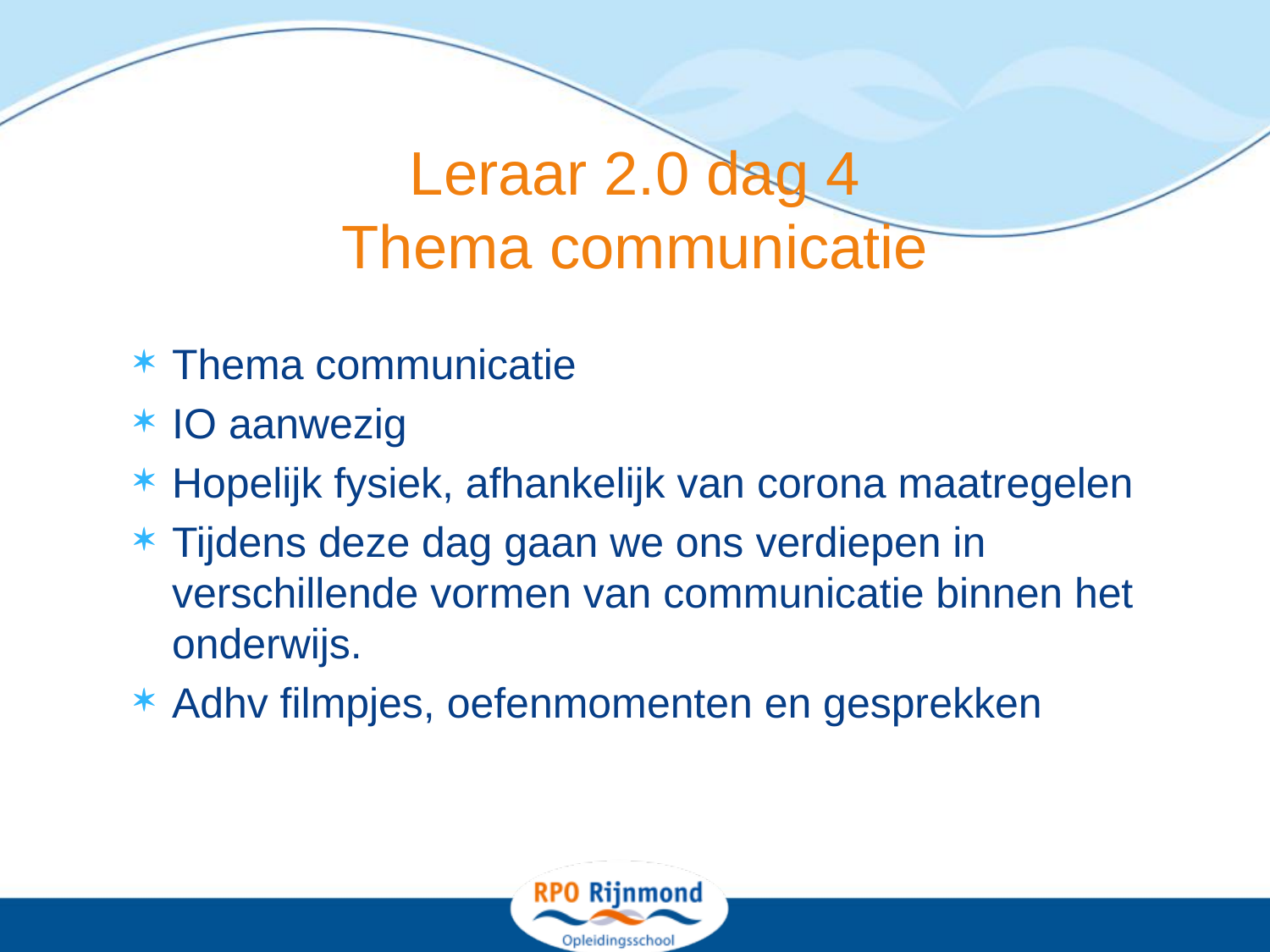

# Leraar 2.0 dag 4 Thema communicatie
Thema communicatie
IO aanwezig
Hopelijk fysiek, afhankelijk van corona maatregelen
Tijdens deze dag gaan we ons verdiepen in verschillende vormen van communicatie binnen het onderwijs.
Adhv filmpjes, oefenmomenten en gesprekken